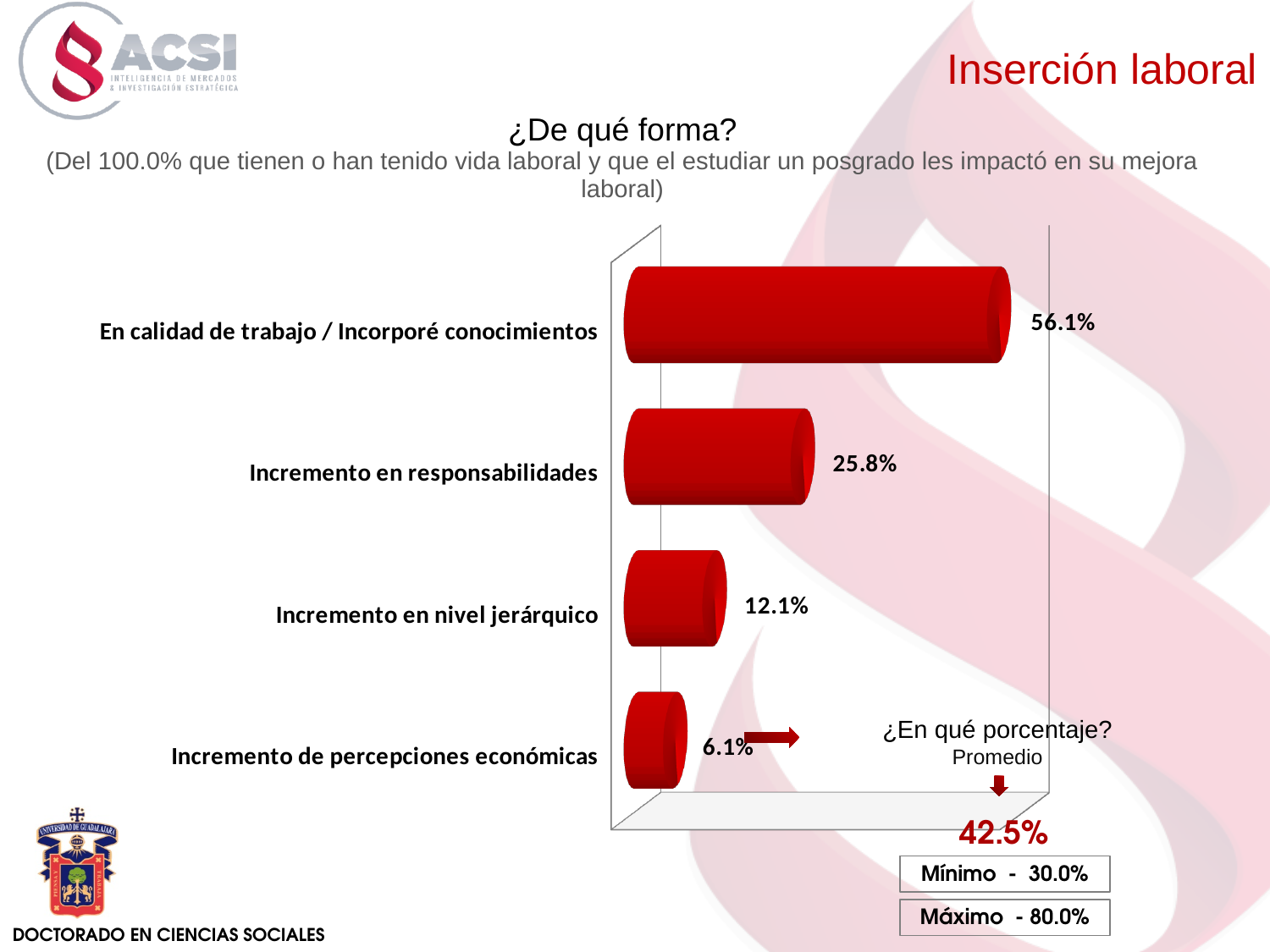

Inserción laboral

[unsupported chart]

¿De qué forma?
(Del 100.0% que tienen o han tenido vida laboral y que el estudiar un posgrado les impactó en su mejora laboral)
¿En qué porcentaje?
Promedio

42.5%
Mínimo  -  30.0%
Máximo  - 80.0%